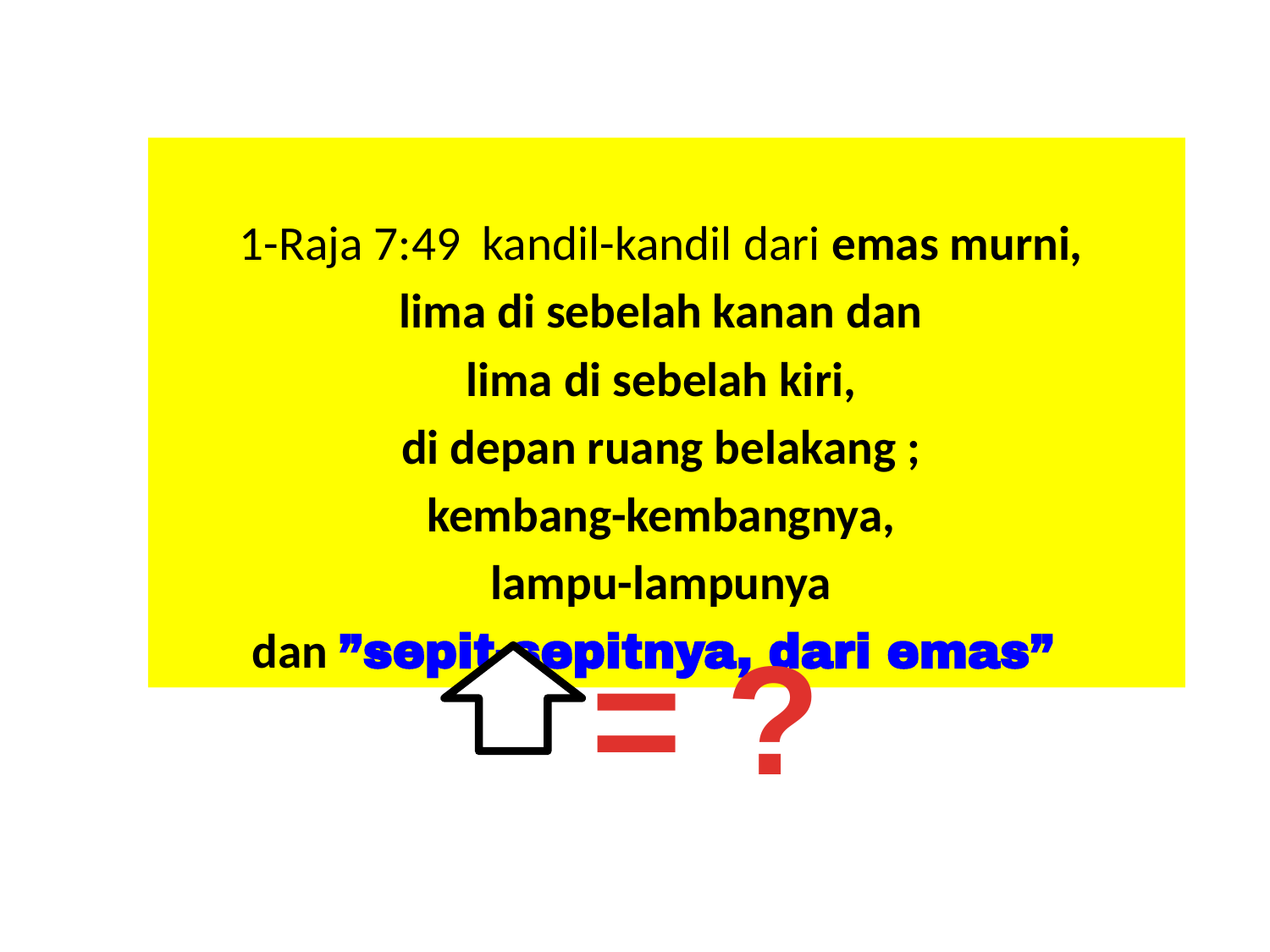

1-Raja 7:49  kandil-kandil dari emas murni,
lima di sebelah kanan dan
lima di sebelah kiri,
di depan ruang belakang ;
kembang-kembangnya,
lampu-lampunya
dan ”sepit-sepitnya, dari emas”

= ?